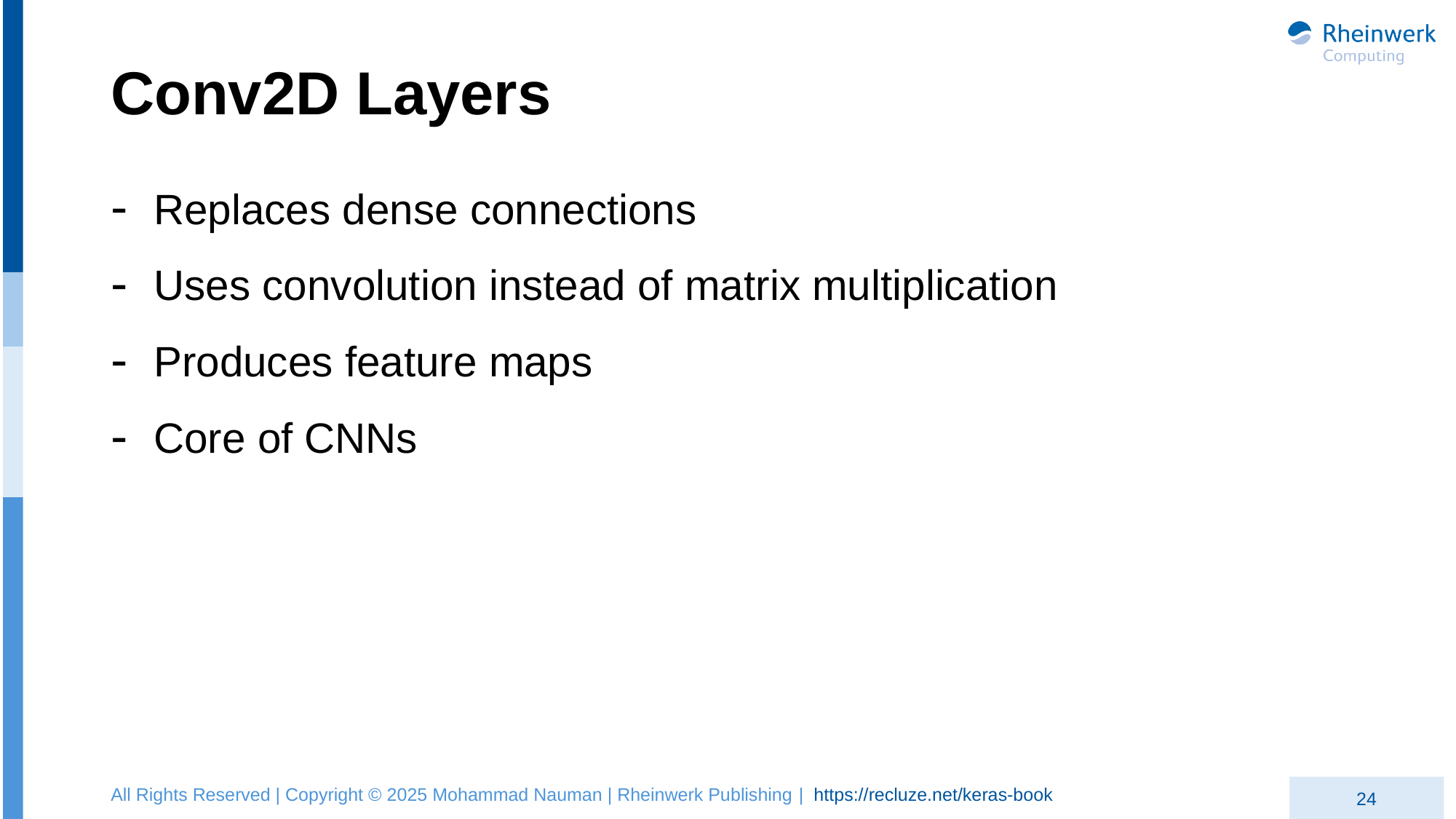

# Conv2D Layers
Replaces dense connections
Uses convolution instead of matrix multiplication
Produces feature maps
Core of CNNs